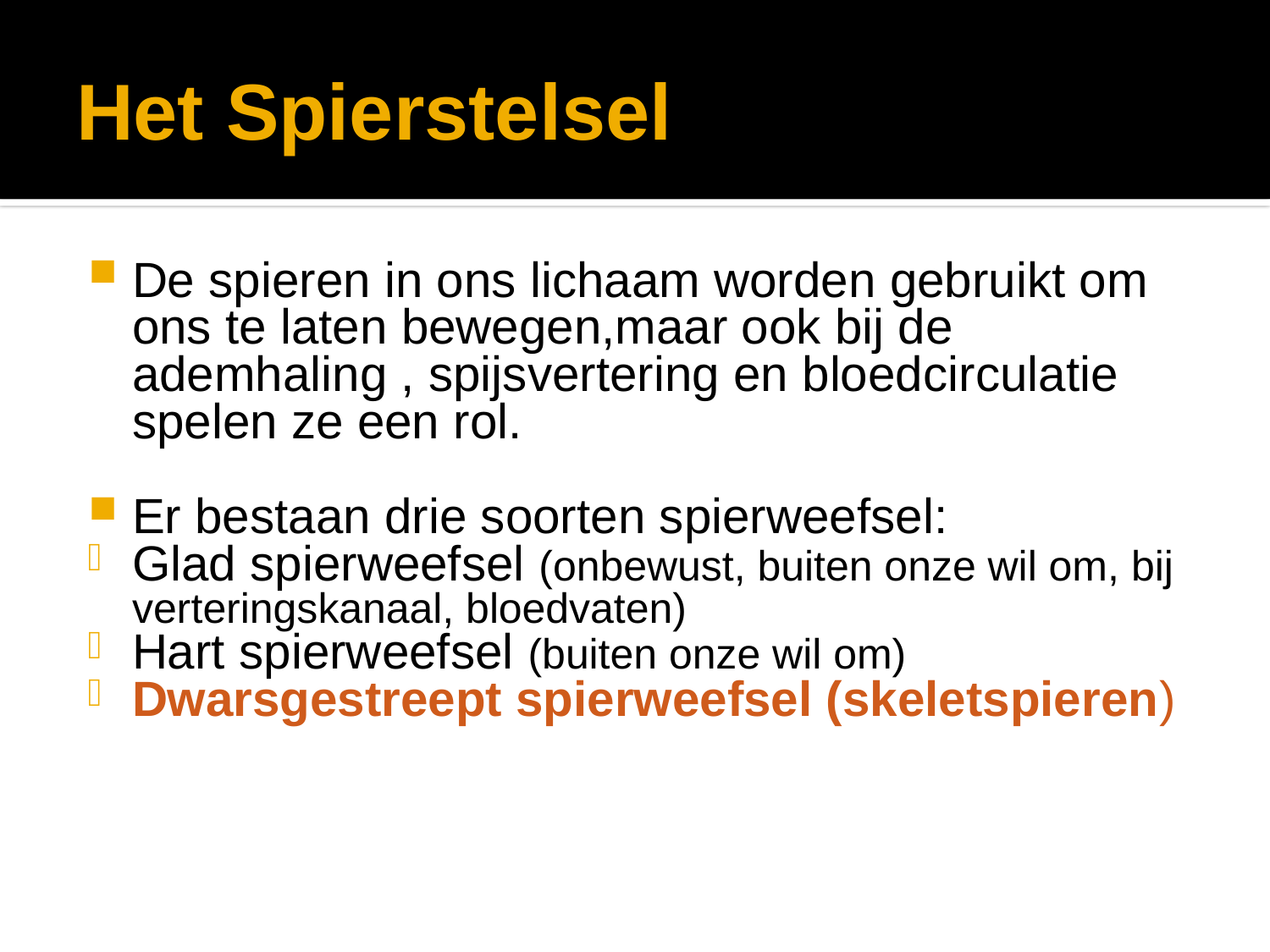

# Het Spierstelsel
De spieren in ons lichaam worden gebruikt om ons te laten bewegen,maar ook bij de ademhaling , spijsvertering en bloedcirculatie spelen ze een rol.

Er bestaan drie soorten spierweefsel:
Glad spierweefsel (onbewust, buiten onze wil om, bij verteringskanaal, bloedvaten)
Hart spierweefsel (buiten onze wil om)
Dwarsgestreept spierweefsel (skeletspieren)